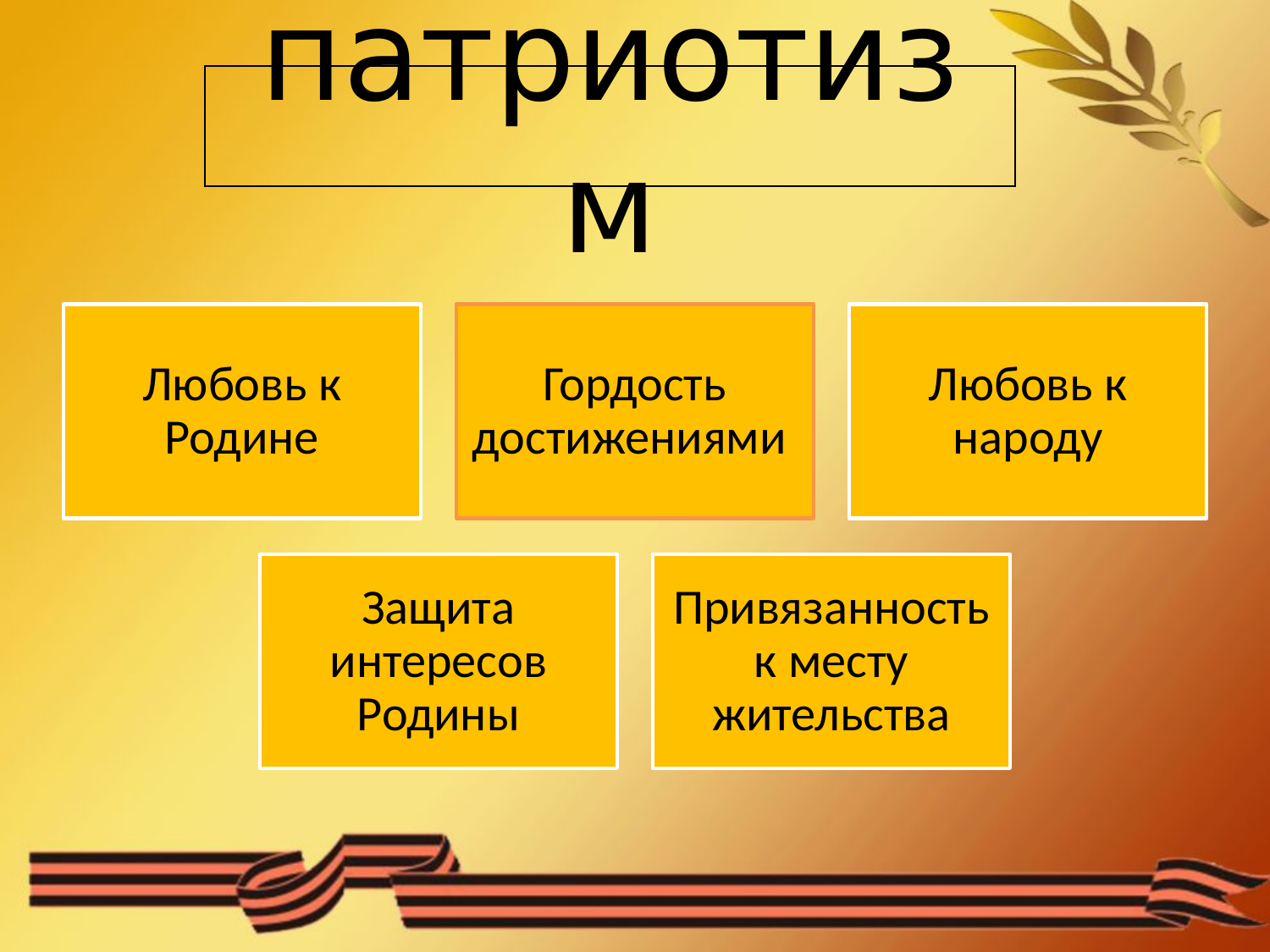

# патриотизм
Любовь к Родине
Гордость достижениями
Любовь к народу
Защита интересов Родины
Привязанность к месту жительства